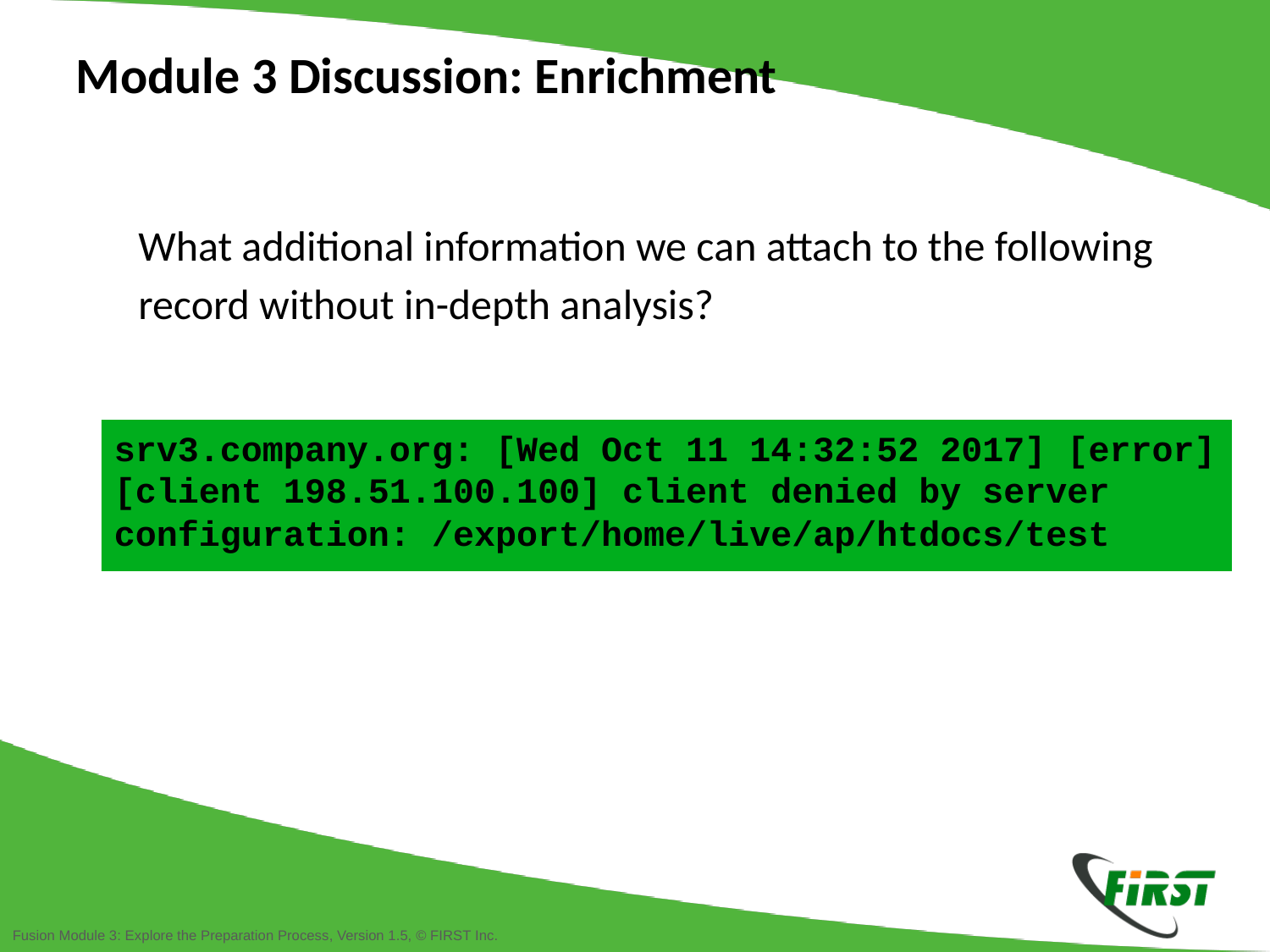

Module 3 Discussion: Enrichment

What additional information we can attach to the following record without in-depth analysis?
srv3.company.org: [Wed Oct 11 14:32:52 2017] [error] [client 198.51.100.100] client denied by server configuration: /export/home/live/ap/htdocs/test